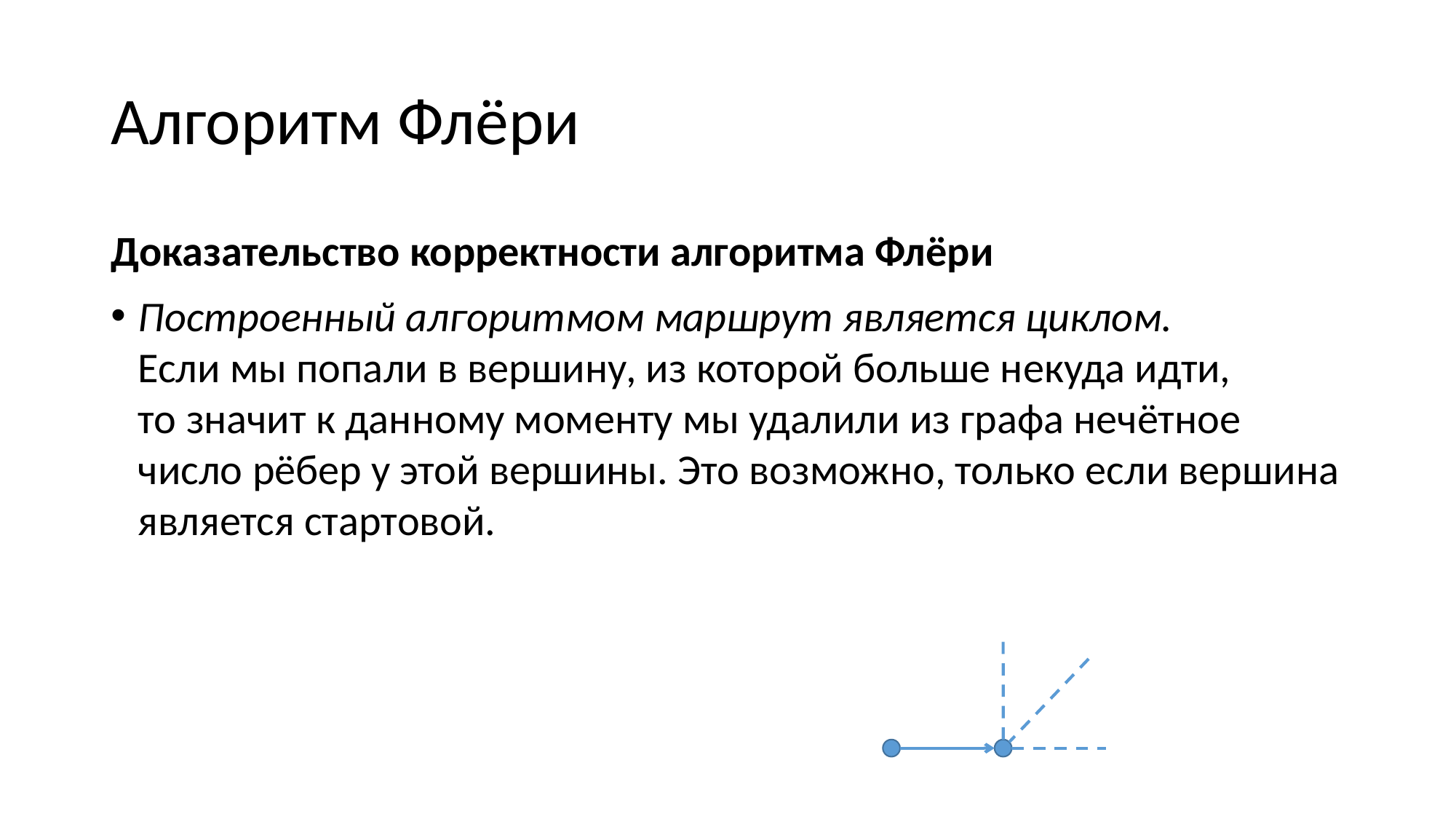

# Алгоритм Флёри
Доказательство корректности алгоритма Флёри
Построенный алгоритмом маршрут является циклом.
Если мы попали в вершину, из которой больше некуда идти, то значит к данному моменту мы удалили из графа нечётное число рёбер у этой вершины. Это возможно, только если вершина является стартовой.